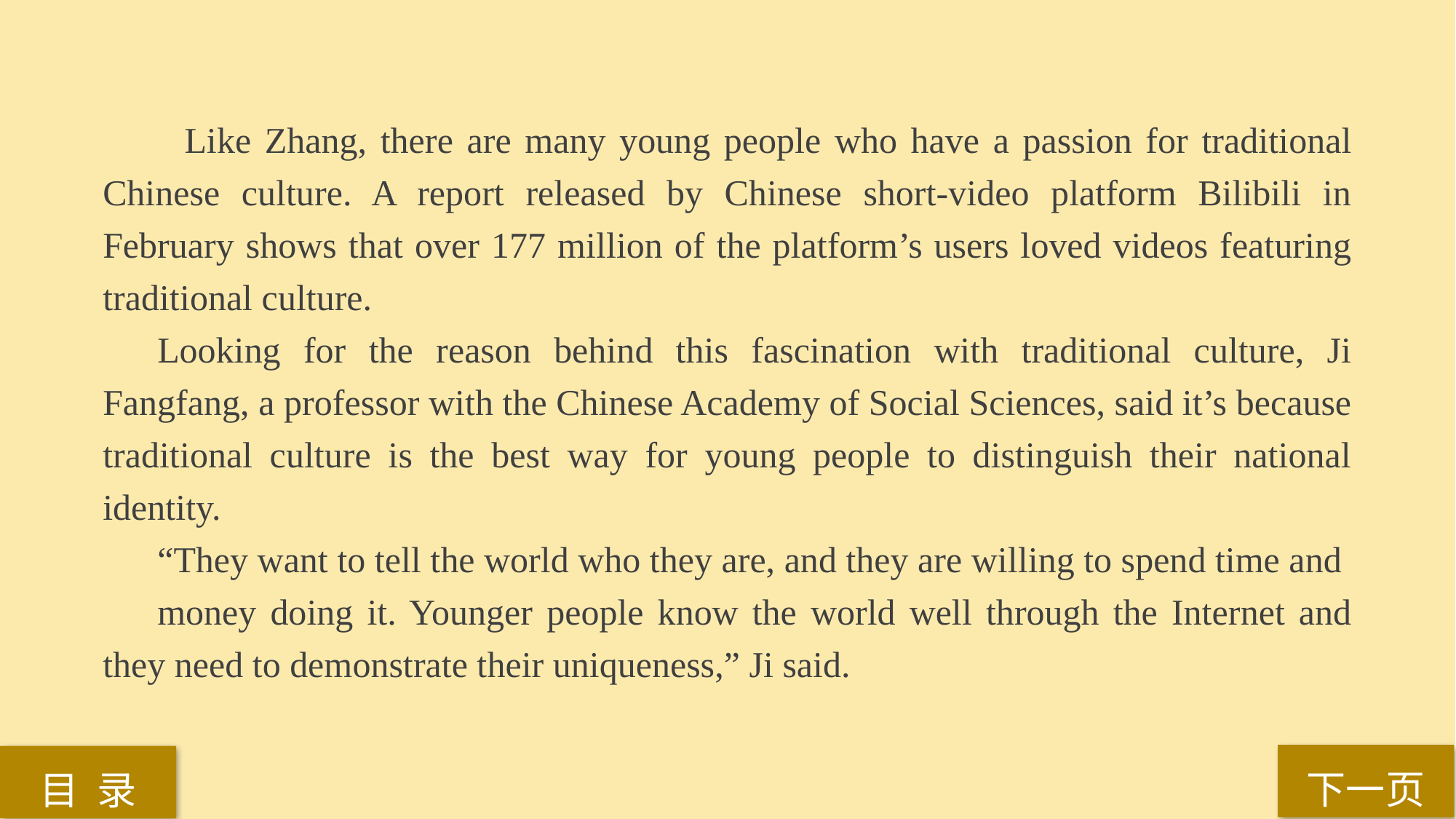

Like Zhang, there are many young people who have a passion for traditional Chinese culture. A report released by Chinese short-video platform Bilibili in February shows that over 177 million of the platform’s users loved videos featuring traditional culture.
Looking for the reason behind this fascination with traditional culture, Ji Fangfang, a professor with the Chinese Academy of Social Sciences, said it’s because traditional culture is the best way for young people to distinguish their national identity.
“They want to tell the world who they are, and they are willing to spend time and
money doing it. Younger people know the world well through the Internet and they need to demonstrate their uniqueness,” Ji said.